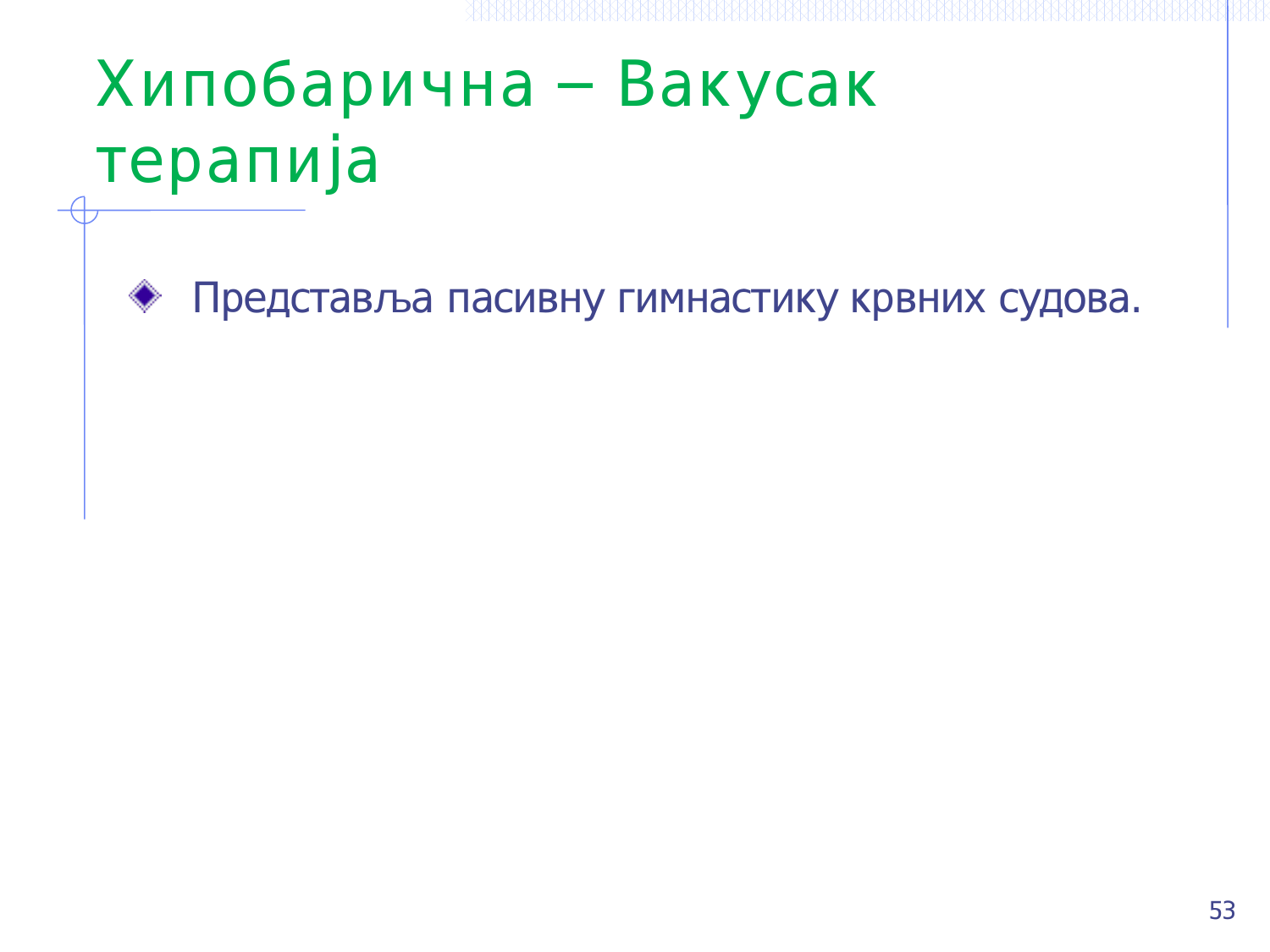

# Хипобарична – Вакусак терапија
Представља пасивну гимнастику крвних судова.
53